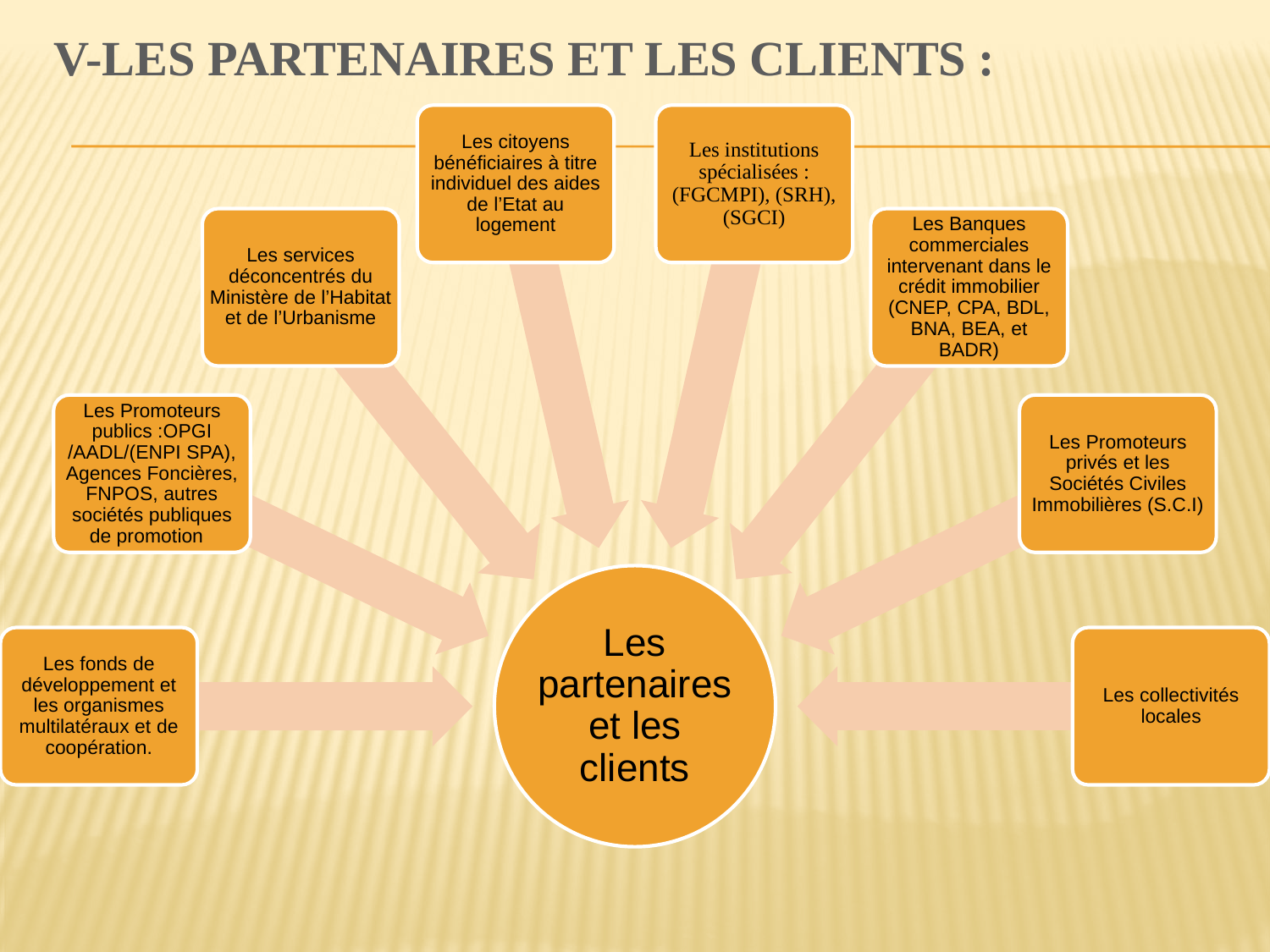

V-LES PARTENAIRES ET LES CLIENTS :
Les partenaires et les clients
Les fonds de développement et les organismes multilatéraux et de coopération.
Les Promoteurs publics :OPGI /AADL/(ENPI SPA), Agences Foncières, FNPOS, autres sociétés publiques de promotion
Les services déconcentrés du Ministère de l’Habitat et de l’Urbanisme
Les citoyens bénéficiaires à titre individuel des aides de l’Etat au logement
Les institutions spécialisées : (FGCMPI), (SRH), (SGCI)
Les Banques commerciales intervenant dans le crédit immobilier (CNEP, CPA, BDL, BNA, BEA, et BADR)
Les Promoteurs privés et les Sociétés Civiles Immobilières (S.C.I)
Les collectivités locales